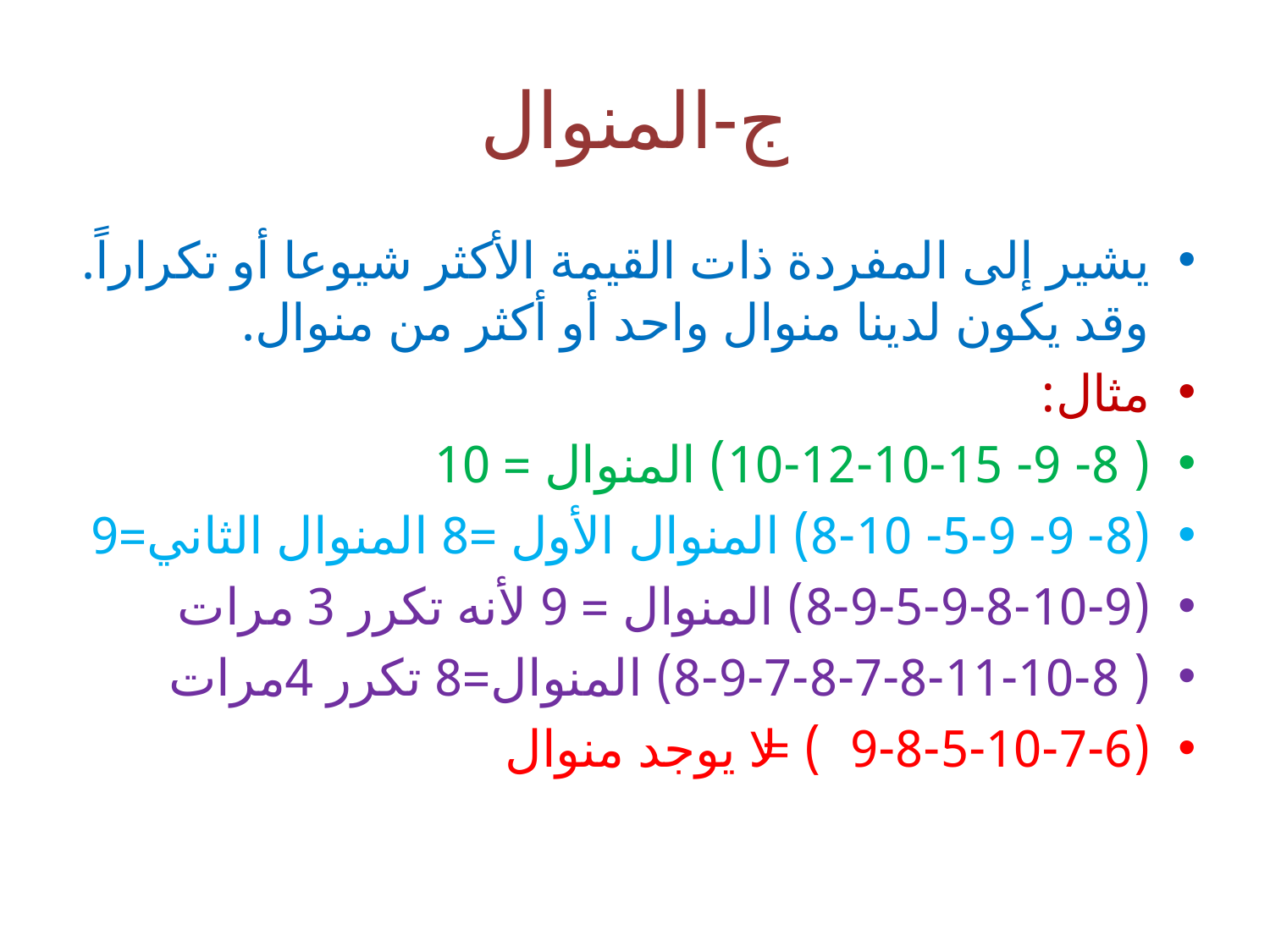

# ج-المنوال
يشير إلى المفردة ذات القيمة الأكثر شيوعا أو تكراراً. وقد يكون لدينا منوال واحد أو أكثر من منوال.
مثال:
( 8- 9- 10-12-10-15) المنوال = 10
(8- 9- 5-9- 8-10) المنوال الأول =8 المنوال الثاني=9
(8-9-5-9-8-10-9) المنوال = 9 لأنه تكرر 3 مرات
( 8-9-7-8-7-8-11-10-8) المنوال=8 تكرر 4مرات
(9-8-5-10-7-6) = لا يوجد منوال